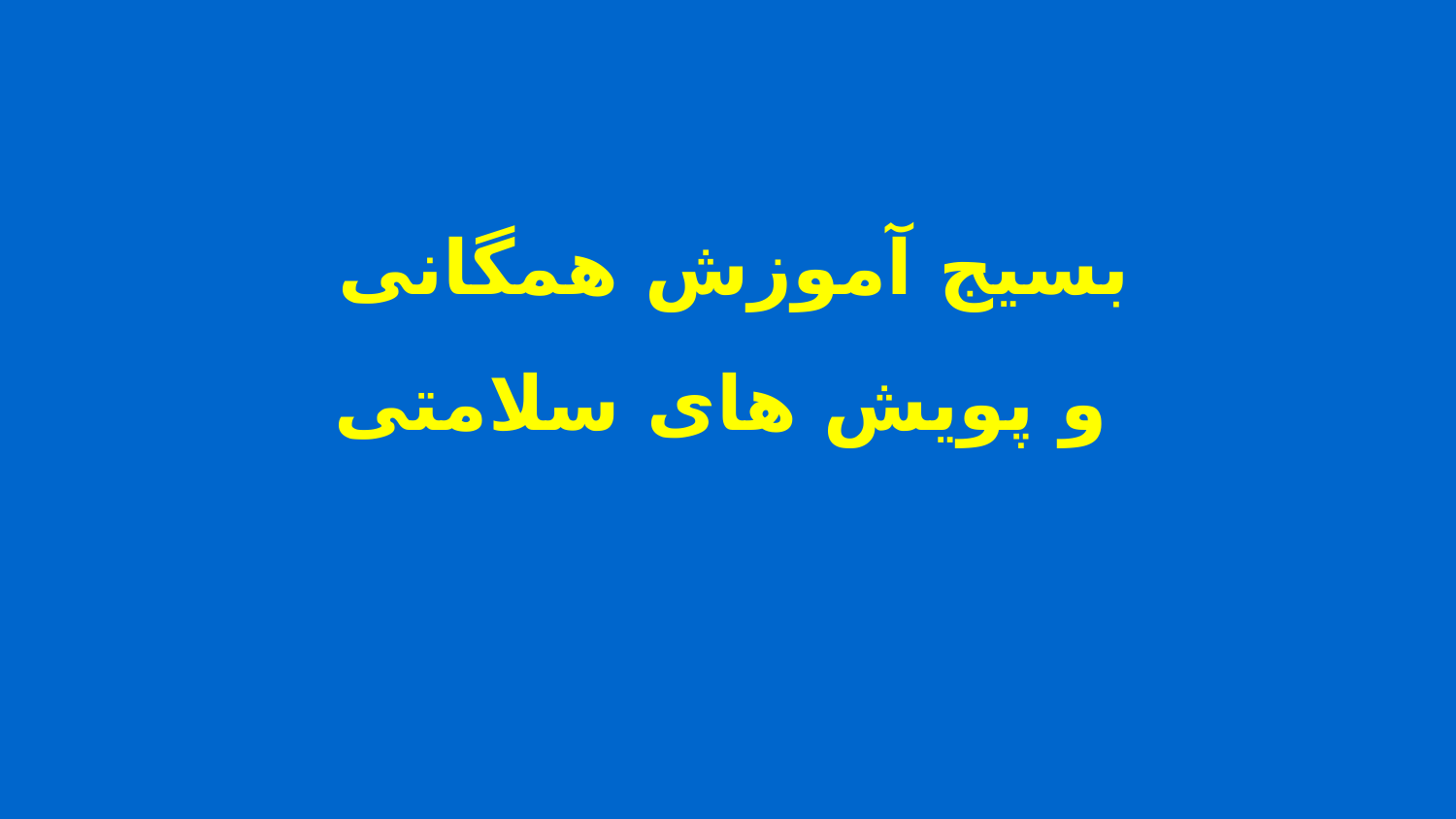

# بسیج آموزش همگانی و پویش های سلامتی